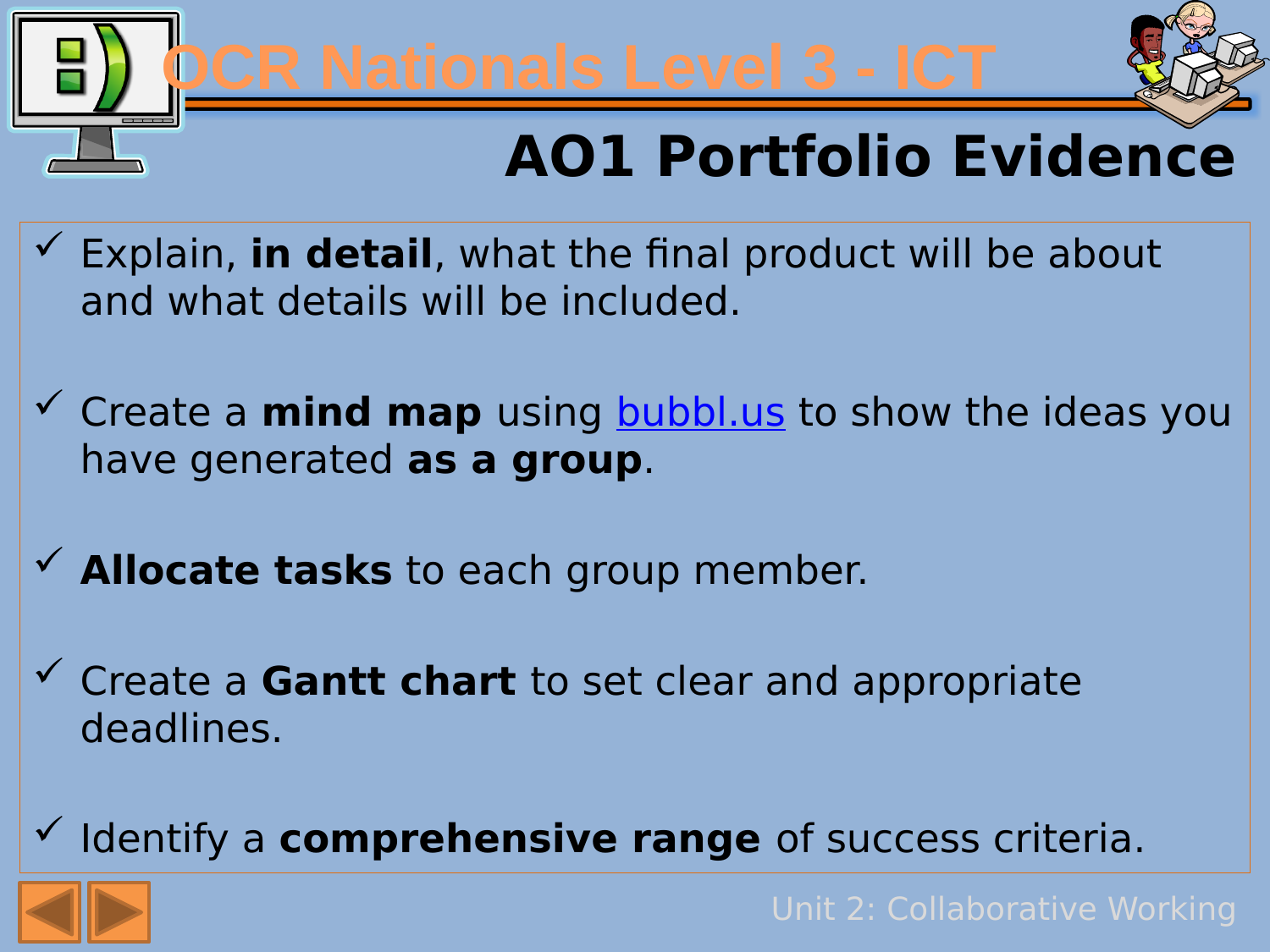

# AO1 Portfolio Evidence
Explain, in detail, what the final product will be about and what details will be included.

Create a mind map using bubbl.us to show the ideas you have generated as a group.

Allocate tasks to each group member.

Create a Gantt chart to set clear and appropriate deadlines.

Identify a comprehensive range of success criteria.